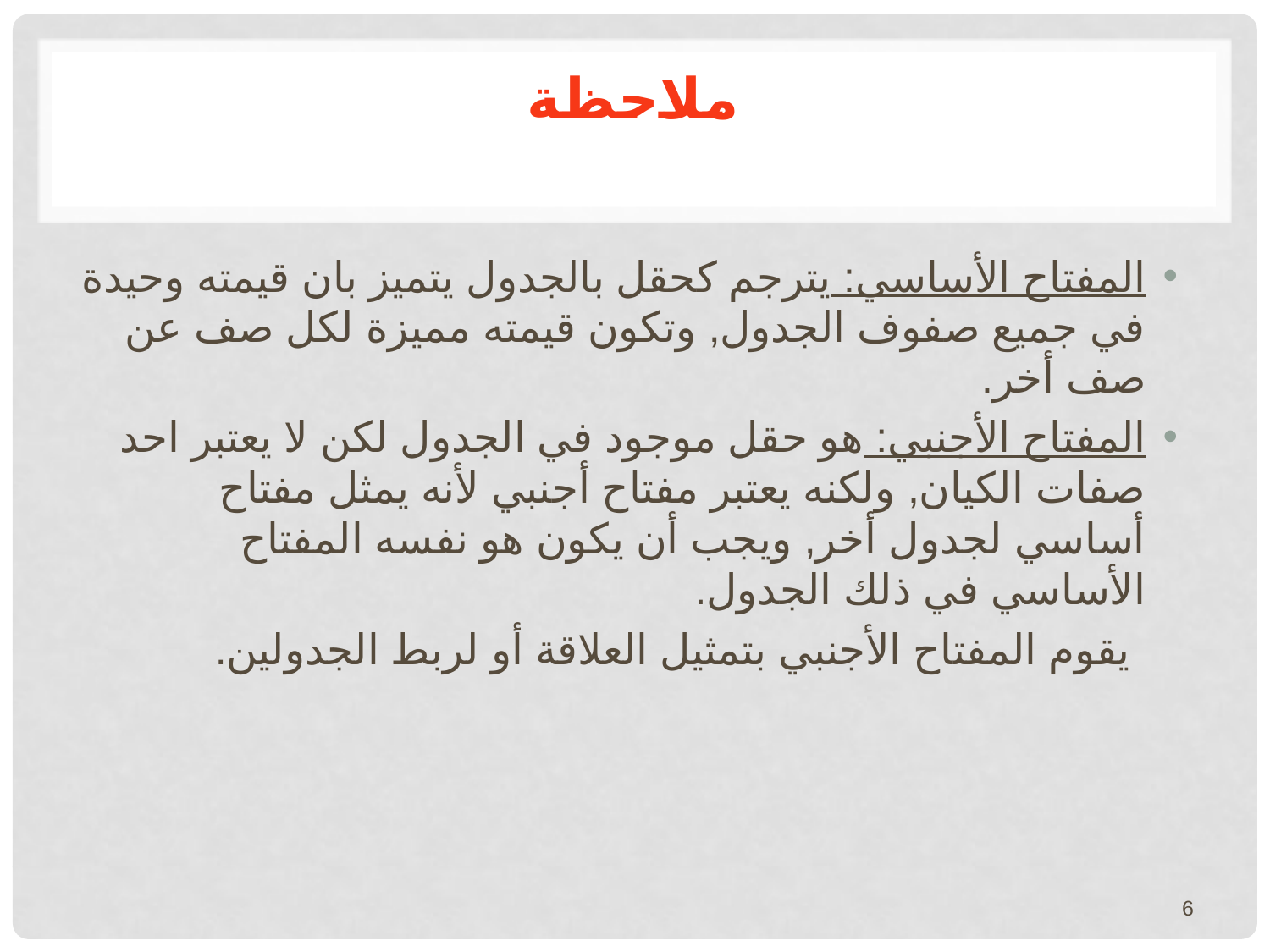

# ملاحظة
المفتاح الأساسي: يترجم كحقل بالجدول يتميز بان قيمته وحيدة في جميع صفوف الجدول, وتكون قيمته مميزة لكل صف عن صف أخر.
المفتاح الأجنبي: هو حقل موجود في الجدول لكن لا يعتبر احد صفات الكيان, ولكنه يعتبر مفتاح أجنبي لأنه يمثل مفتاح أساسي لجدول أخر, ويجب أن يكون هو نفسه المفتاح الأساسي في ذلك الجدول.
    يقوم المفتاح الأجنبي بتمثيل العلاقة أو لربط الجدولين.
6